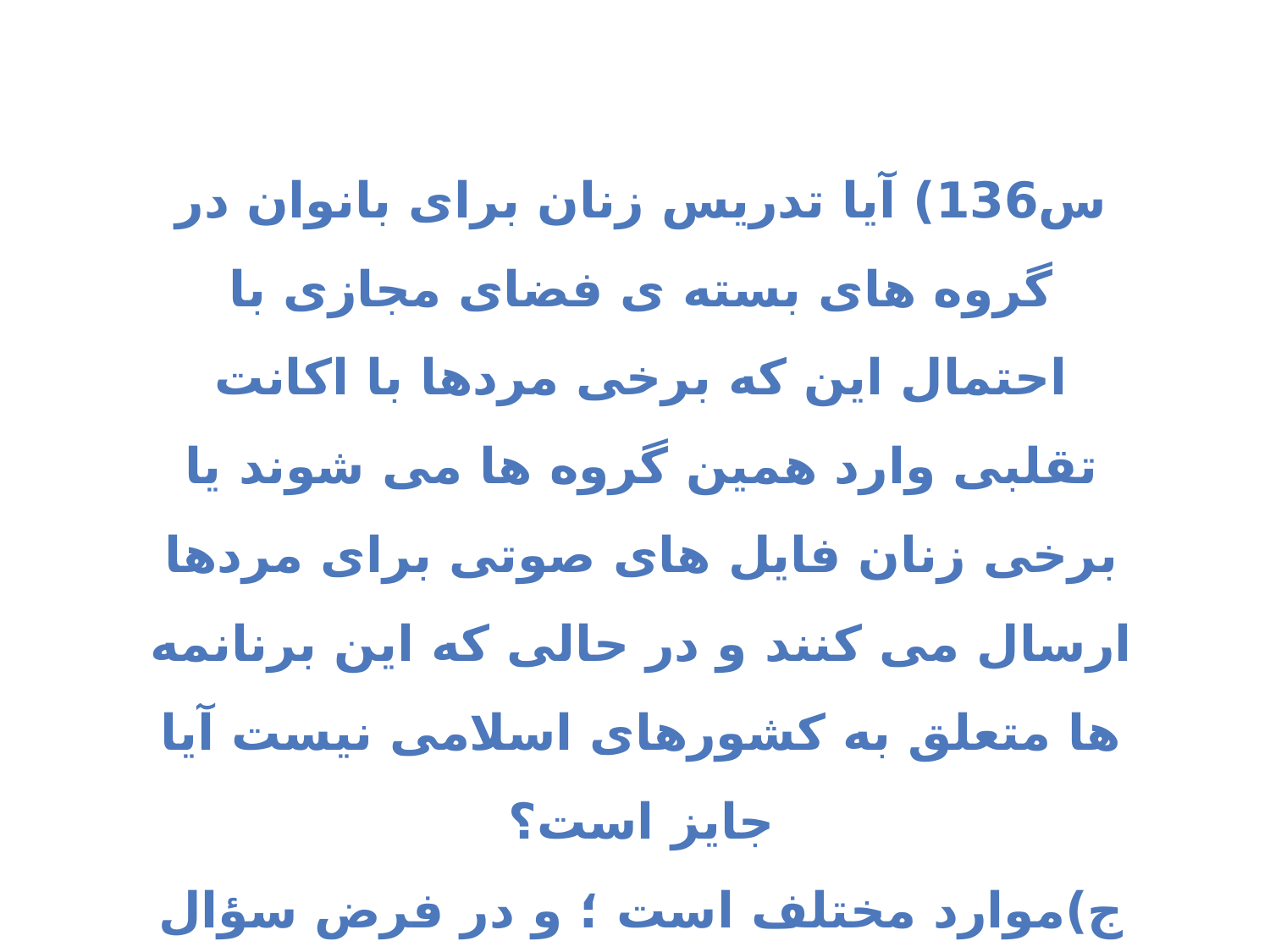

س136) آیا تدریس زنان برای بانوان در گروه های بسته ی فضای مجازی با احتمال این که برخی مردها با اکانت تقلبی وارد همین گروه ها می شوند یا برخی زنان فایل های صوتی برای مردها ارسال می کنند و در حالی که این برنانمه ها متعلق به کشورهای اسلامی نیست آیا جایز است؟
ج)موارد مختلف است ؛ و در فرض سؤال فی نفسه اشکال ندارد.